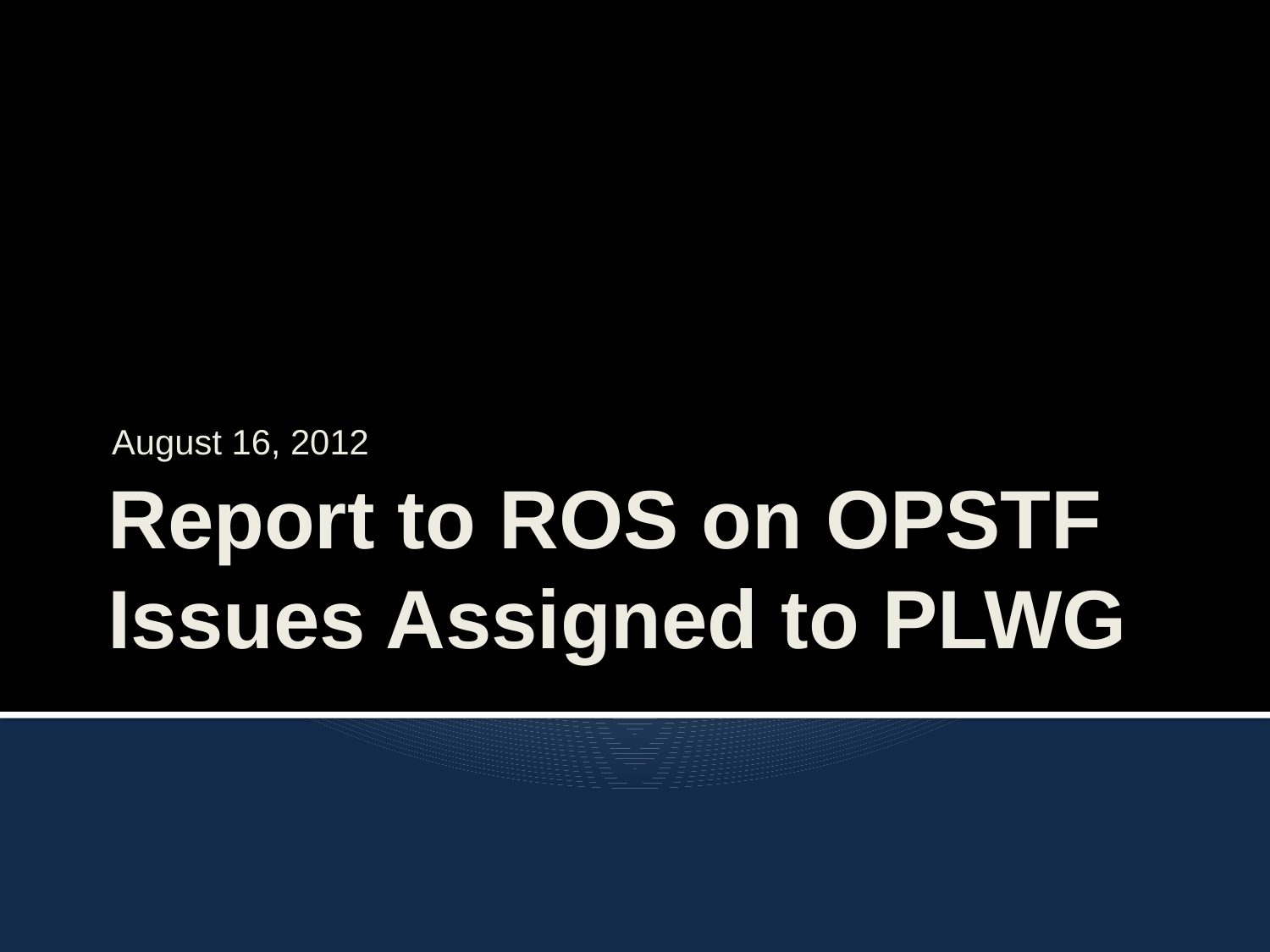

August 16, 2012
# Report to ROS on OPSTF Issues Assigned to PLWG